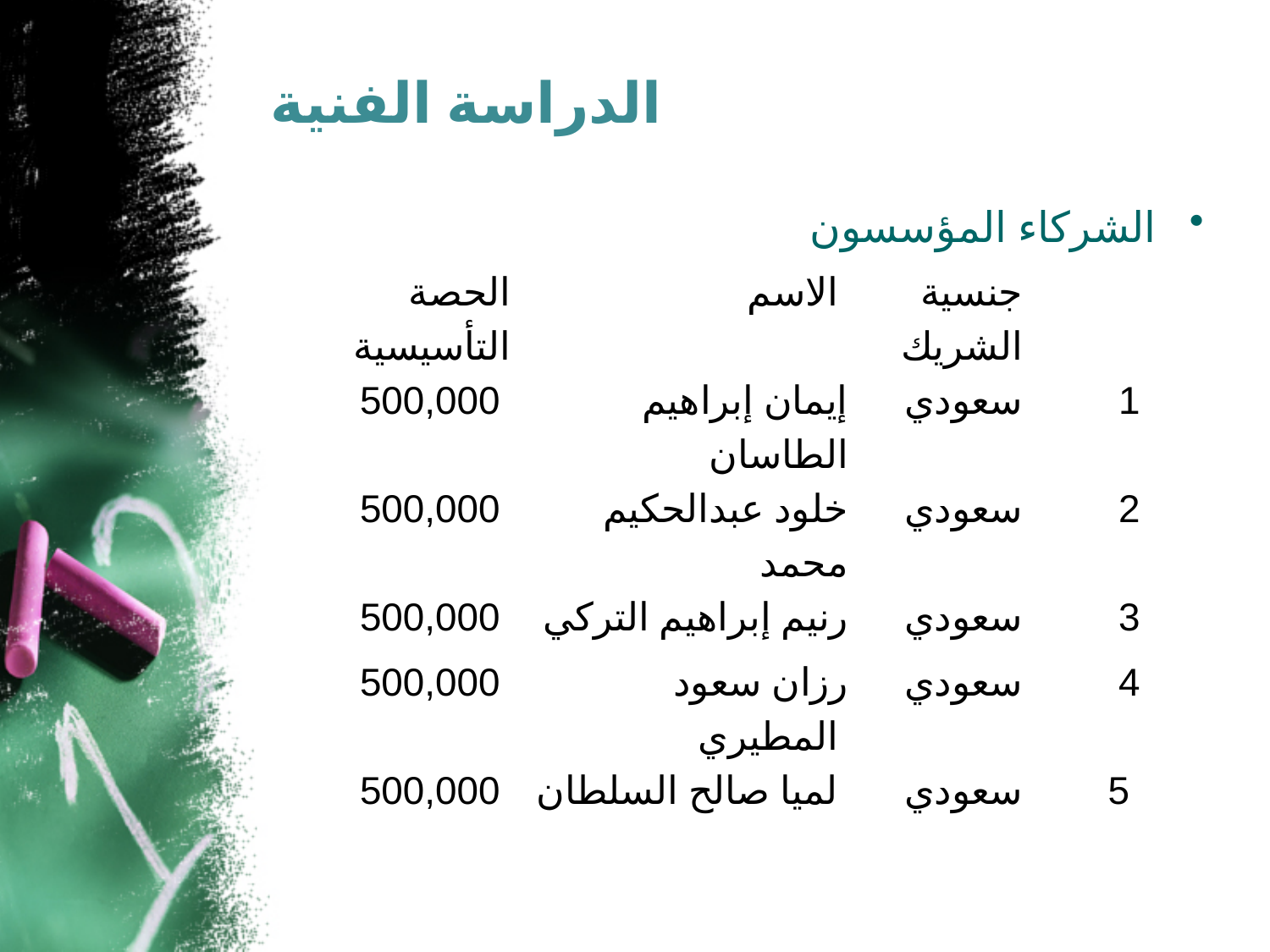

# الدراسة الفنية
الشركاء المؤسسون

| الحصة التأسيسية | الاسم | جنسية الشريك |  |
| --- | --- | --- | --- |
| 500,000 | إيمان إبراهيم الطاسان | سعودي | 1 |
| 500,000 | خلود عبدالحكيم محمد | سعودي | 2 |
| 500,000 | رنيم إبراهيم التركي | سعودي | 3 |
| 500,000 | رزان سعود المطيري | سعودي | 4 |
| 500,000 | لميا صالح السلطان | سعودي | 5 |